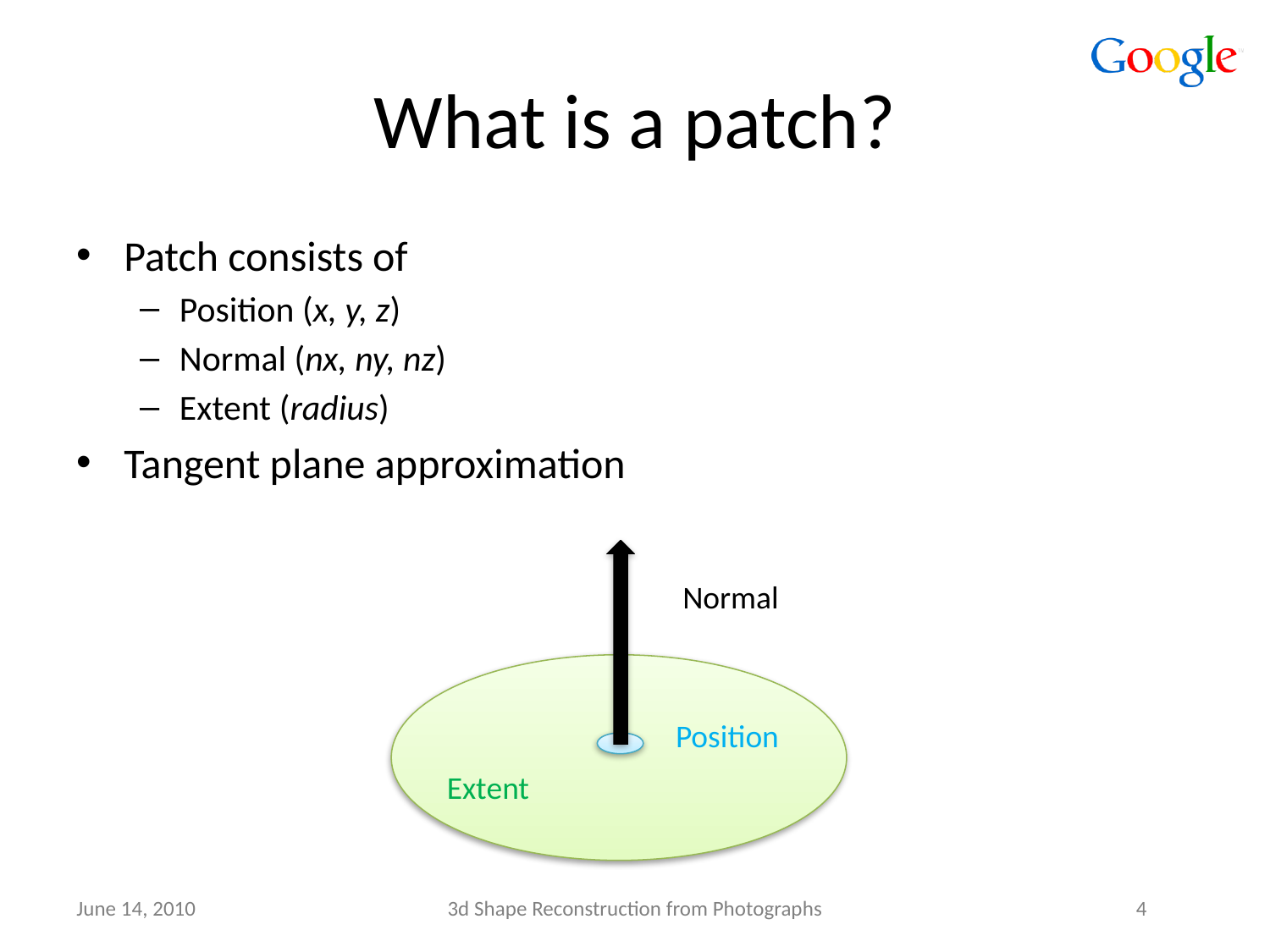

# What is a patch?
Patch consists of
Position (x, y, z)
Normal (nx, ny, nz)
Extent (radius)
Tangent plane approximation
Normal

Extent
Position